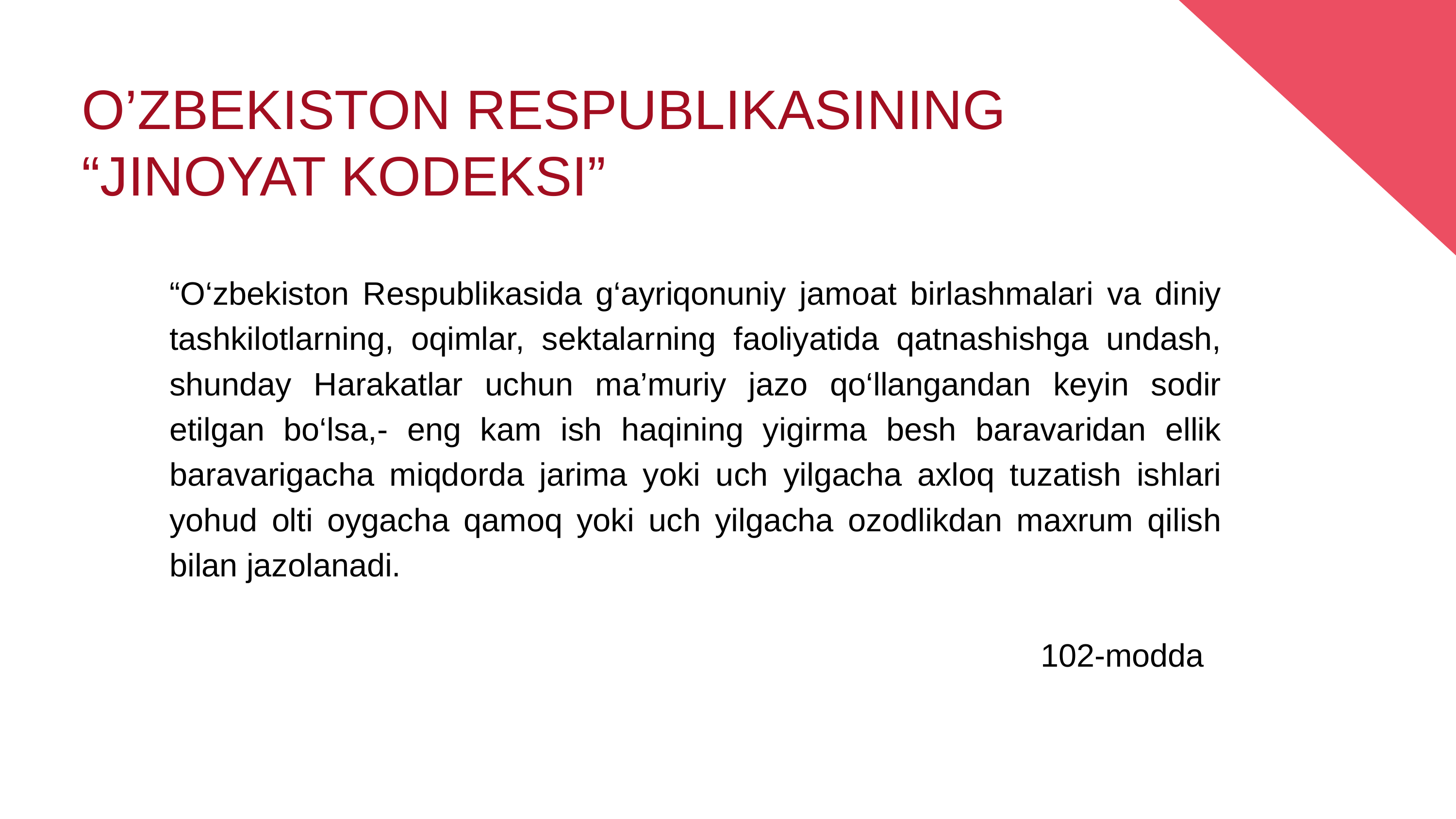

O’ZBEKISTON RESPUBLIKASINING “JINOYAT KODEKSI”
“O‘zbekiston Respublikasida g‘ayriqonuniy jamoat birlashmalari va diniy tashkilotlarning, oqimlar, sektalarning faoliyatida qatnashishga undash, shunday Harakatlar uchun ma’muriy jazo qo‘llangandan keyin sodir etilgan bo‘lsa,- eng kam ish haqining yigirma besh baravaridan ellik baravarigacha miqdorda jarima yoki uch yilgacha axloq tuzatish ishlari yohud olti oygacha qamoq yoki uch yilgacha ozodlikdan maxrum qilish bilan jazolanadi.

       102-modda
TATU